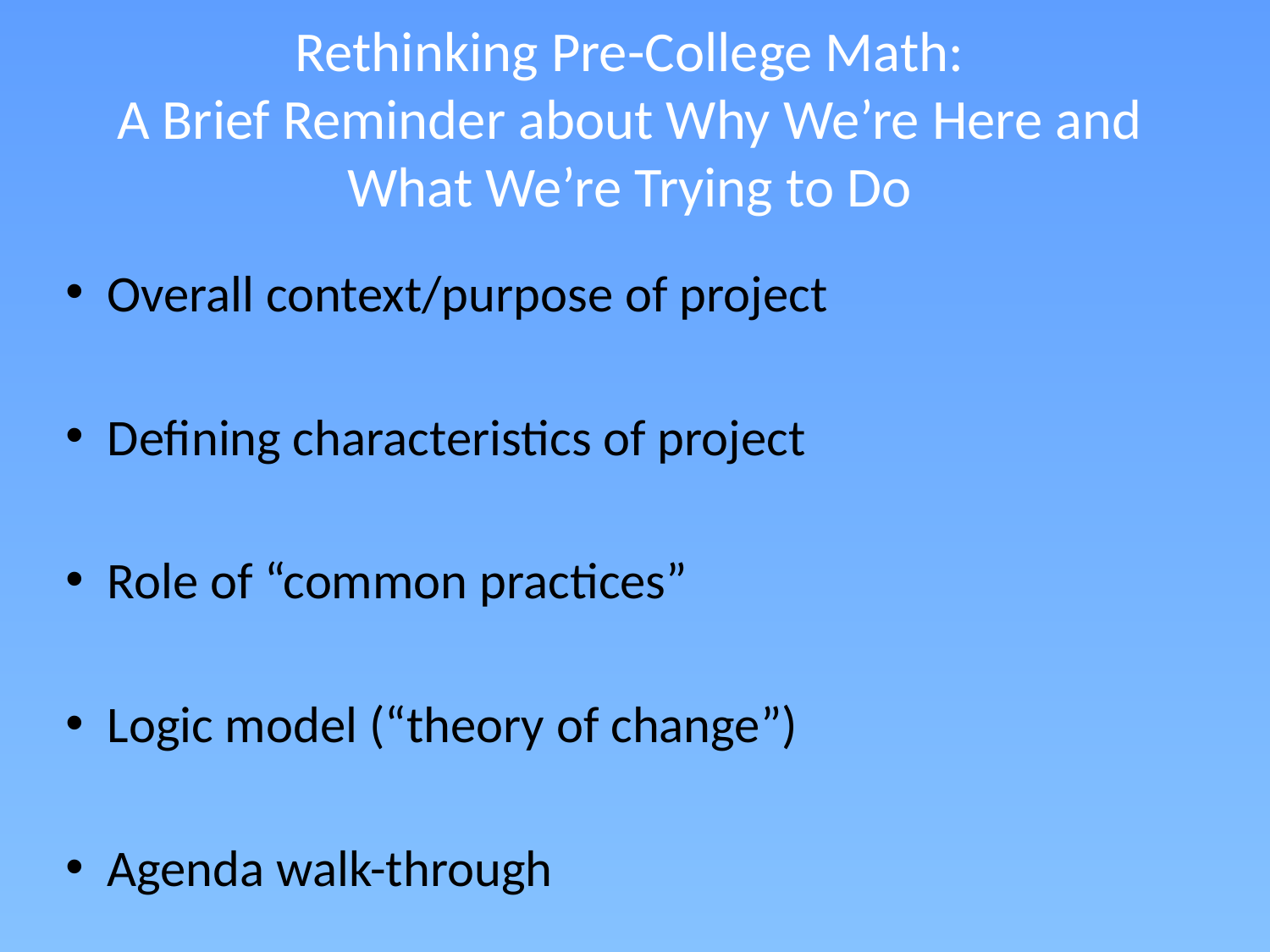

# Rethinking Pre-College Math: A Brief Reminder about Why We’re Here and What We’re Trying to Do
Overall context/purpose of project

Defining characteristics of project

Role of “common practices”

Logic model (“theory of change”)

Agenda walk-through